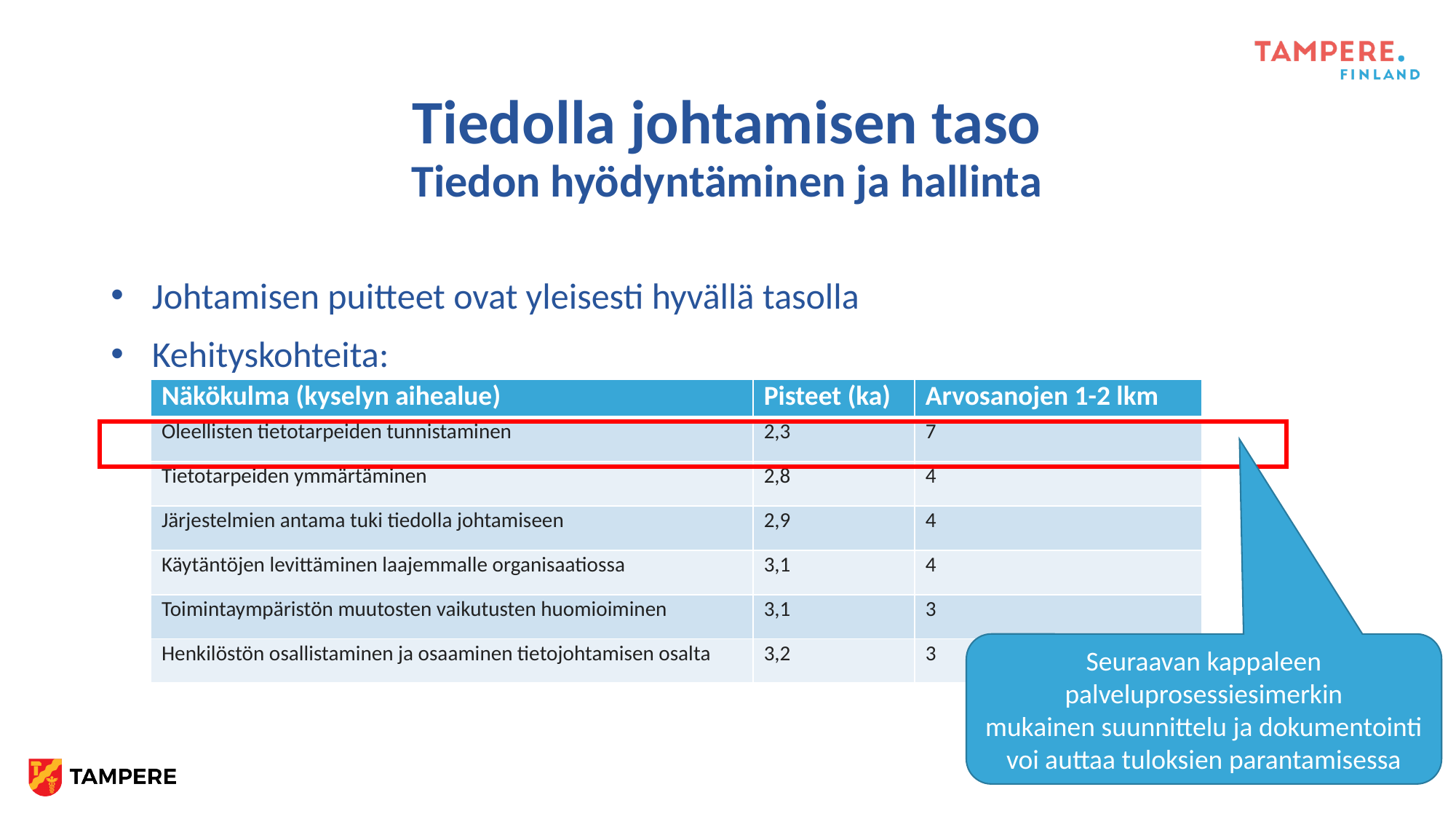

# Tiedolla johtamisen taso Tiedon hyödyntäminen ja hallinta
Johtamisen puitteet ovat yleisesti hyvällä tasolla
Kehityskohteita:

| Näkökulma (kyselyn aihealue) | Pisteet (ka) | Arvosanojen 1-2 lkm |
| --- | --- | --- |
| Oleellisten tietotarpeiden tunnistaminen | 2,3 | 7 |
| Tietotarpeiden ymmärtäminen | 2,8 | 4 |
| Järjestelmien antama tuki tiedolla johtamiseen | 2,9 | 4 |
| Käytäntöjen levittäminen laajemmalle organisaatiossa | 3,1 | 4 |
| Toimintaympäristön muutosten vaikutusten huomioiminen | 3,1 | 3 |
| Henkilöstön osallistaminen ja osaaminen tietojohtamisen osalta | 3,2 | 3 |

Seuraavan kappaleen palveluprosessiesimerkin mukainen suunnittelu ja dokumentointi voi auttaa tuloksien parantamisessa